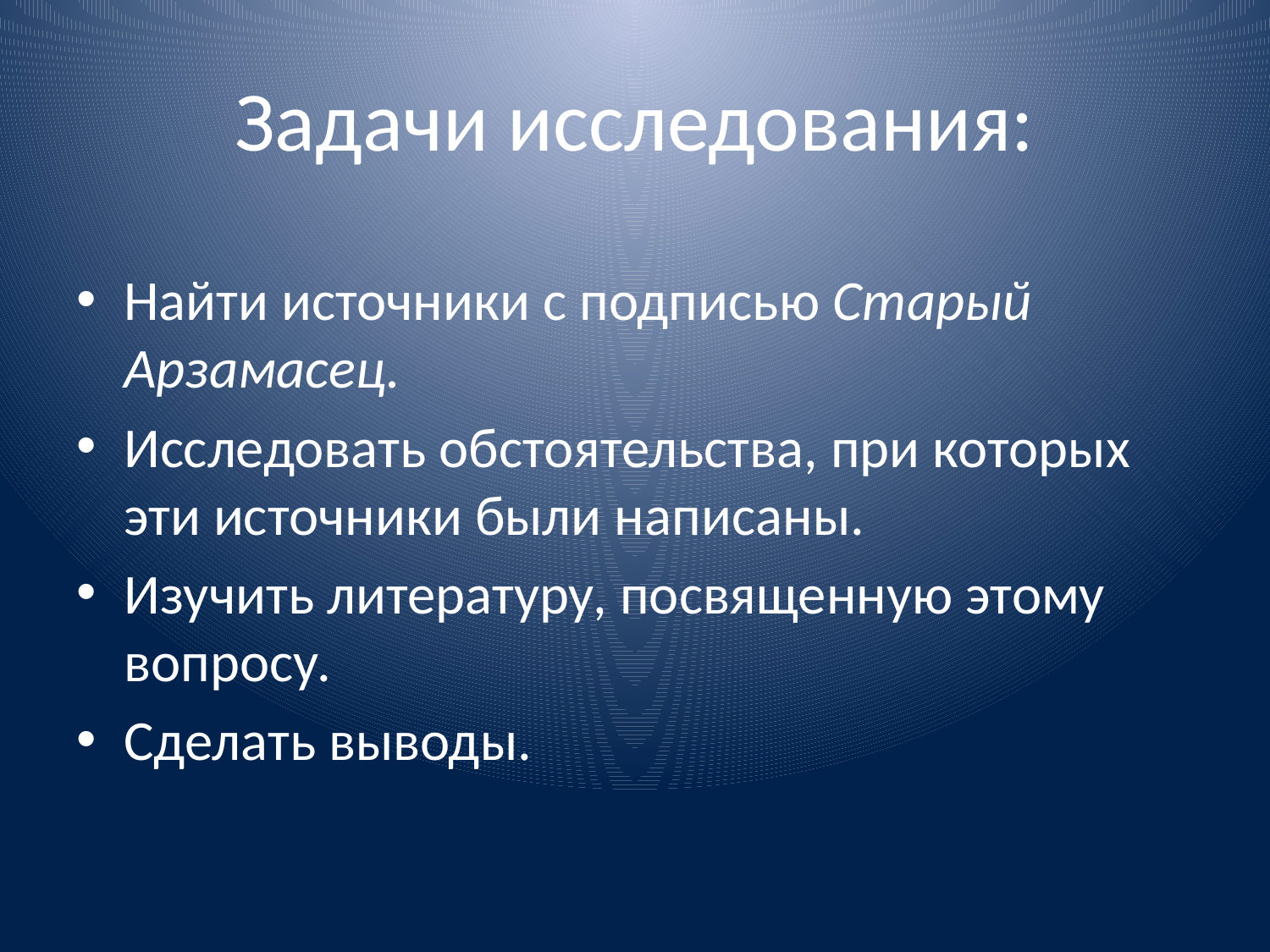

# Задачи исследования:
Найти источники с подписью Старый Арзамасец.
Исследовать обстоятельства, при которых эти источники были написаны.
Изучить литературу, посвященную этому вопросу.
Сделать выводы.